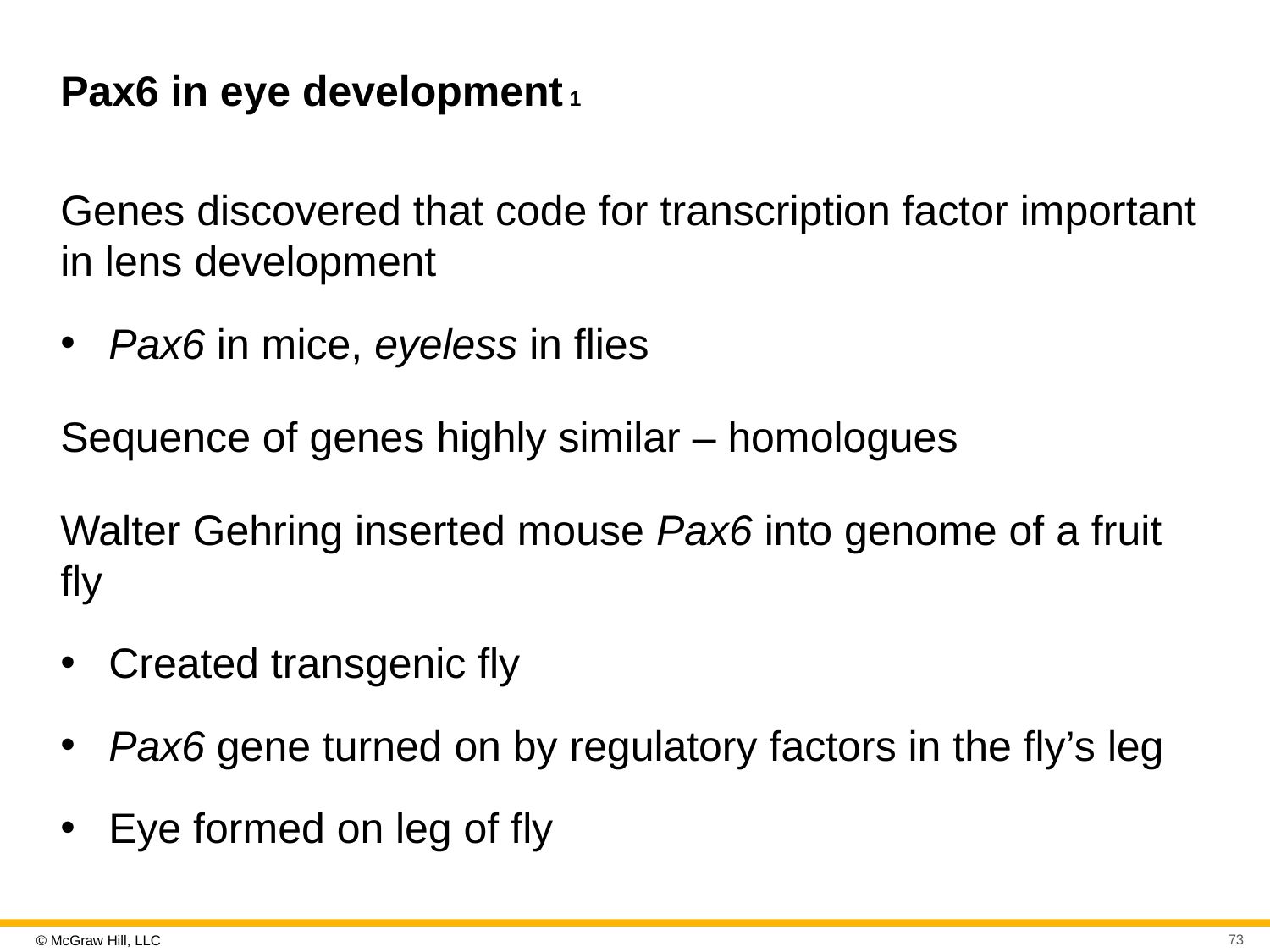

# Pax6 in eye development 1
Genes discovered that code for transcription factor important in lens development
Pax6 in mice, eyeless in flies
Sequence of genes highly similar – homologues
Walter Gehring inserted mouse Pax6 into genome of a fruit fly
Created transgenic fly
Pax6 gene turned on by regulatory factors in the fly’s leg
Eye formed on leg of fly
73